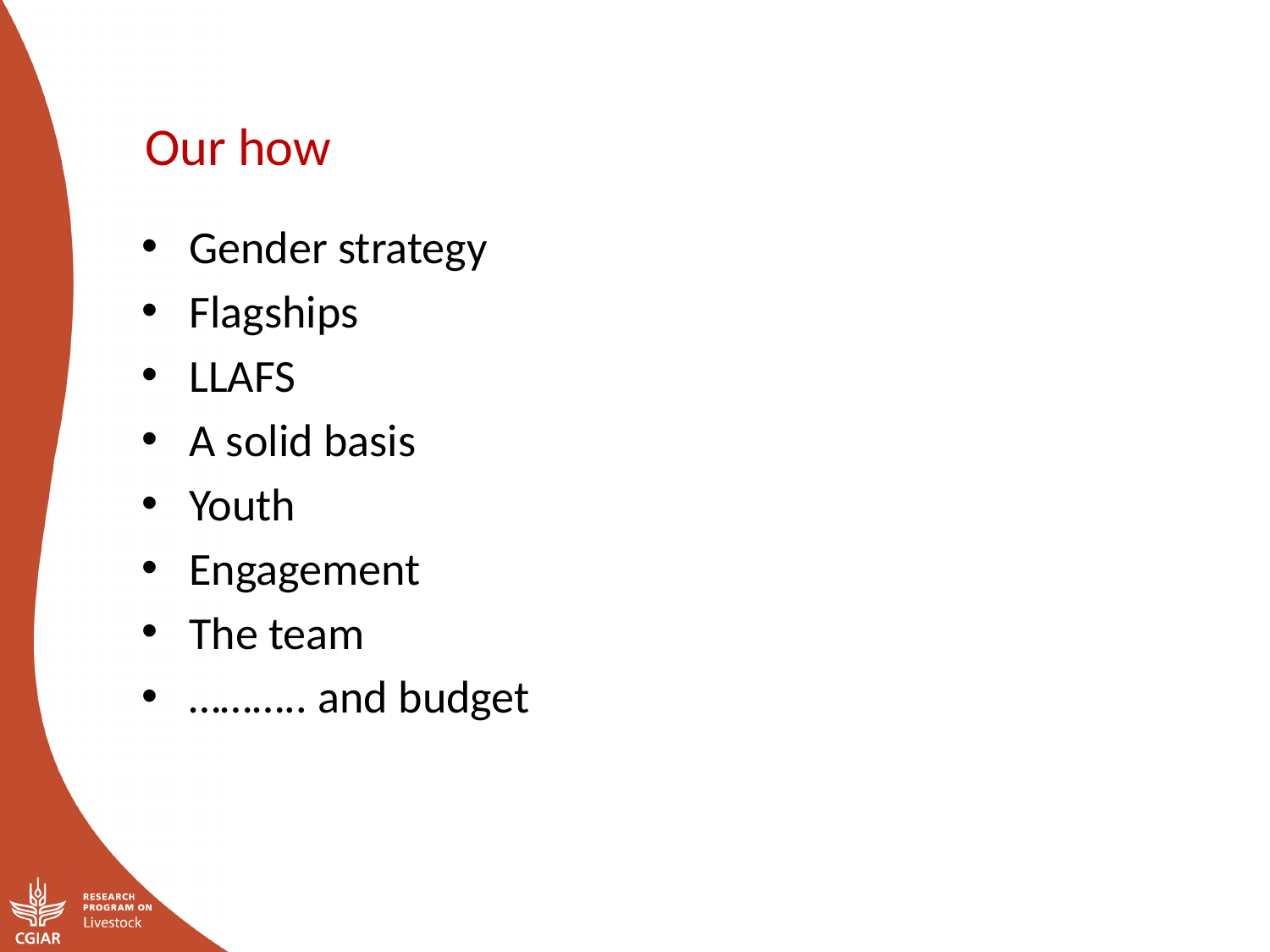

Our how
Gender strategy
Flagships
LLAFS
A solid basis
Youth
Engagement
The team
……….. and budget